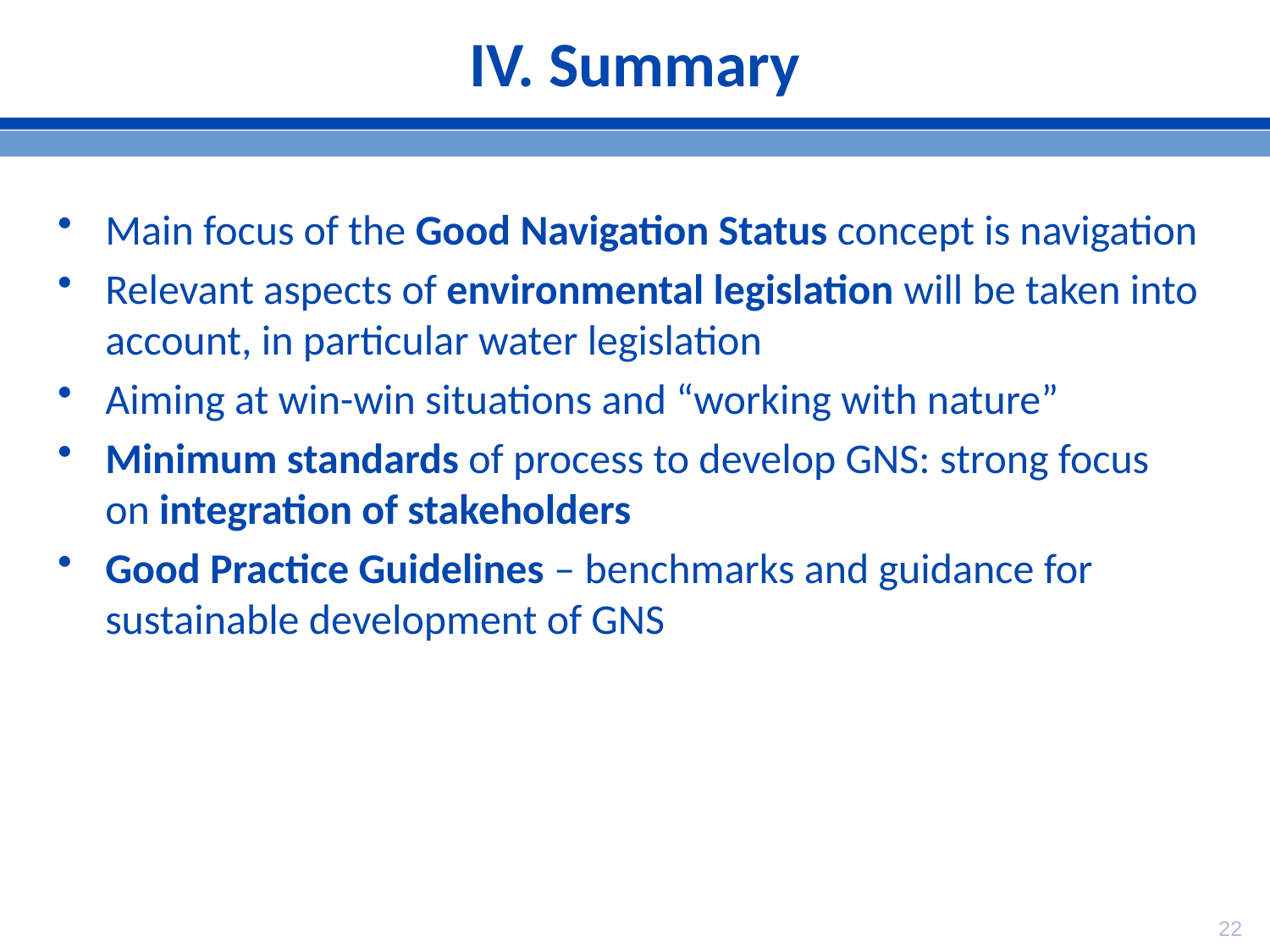

# IV. Summary
Main focus of the Good Navigation Status concept is navigation
Relevant aspects of environmental legislation will be taken into account, in particular water legislation
Aiming at win-win situations and “working with nature”
Minimum standards of process to develop GNS: strong focus on integration of stakeholders
Good Practice Guidelines – benchmarks and guidance for sustainable development of GNS

22